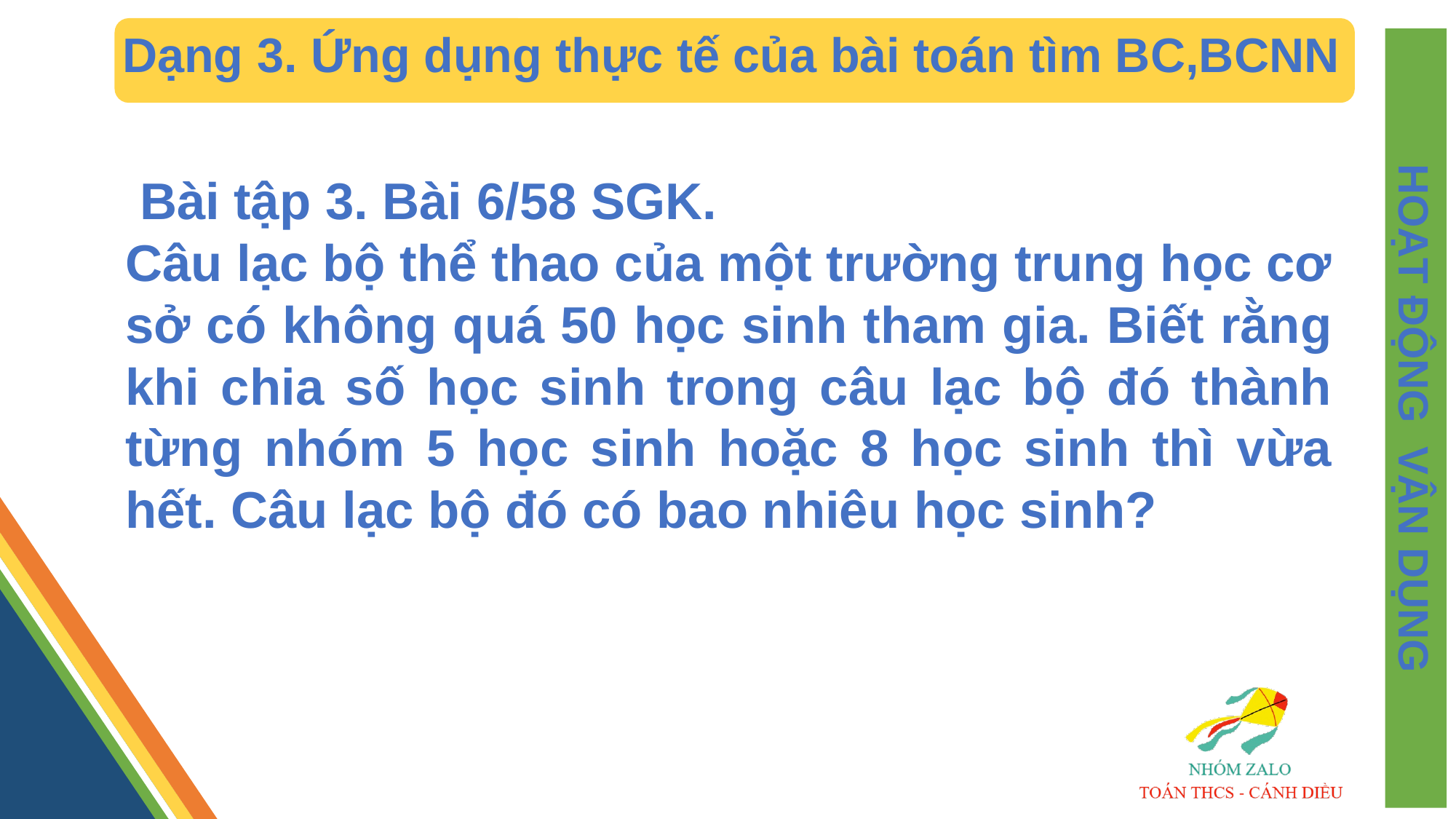

Dạng 3. Ứng dụng thực tế của bài toán tìm BC,BCNN

 Bài tập 3. Bài 6/58 SGK.
Câu lạc bộ thể thao của một trường trung học cơ sở có không quá 50 học sinh tham gia. Biết rằng khi chia số học sinh trong câu lạc bộ đó thành từng nhóm 5 học sinh hoặc 8 học sinh thì vừa hết. Câu lạc bộ đó có bao nhiêu học sinh?
HOẠT ĐỘNG  VẬN DỤNG

Vì x